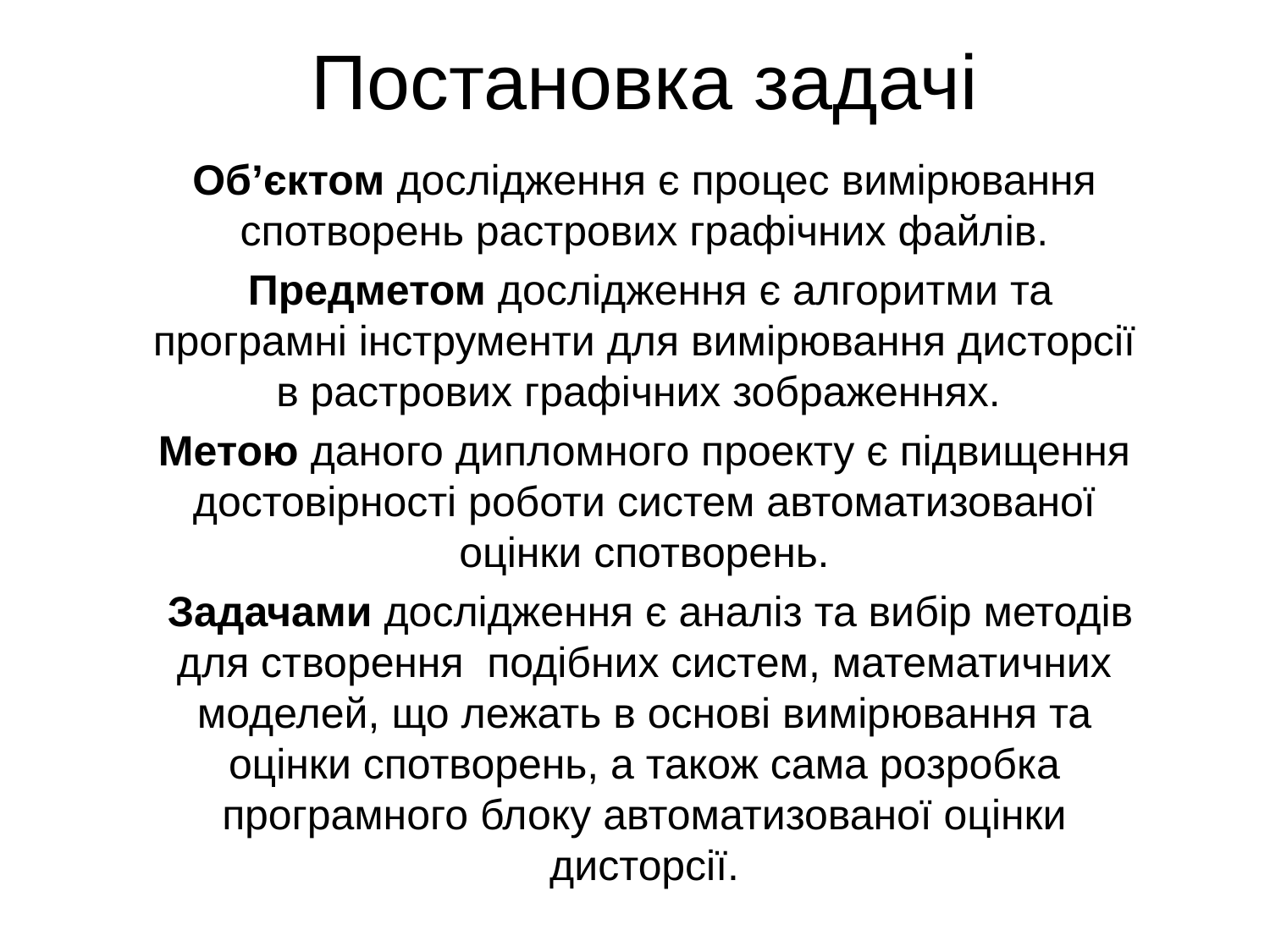

# Постановка задачі
Об’єктом дослідження є процес вимірювання спотворень растрових графічних файлів.
 Предметом дослідження є алгоритми та програмні інструменти для вимірювання дисторсії в растрових графічних зображеннях.
Метою даного дипломного проекту є підвищення достовірності роботи систем автоматизованої оцінки спотворень.
 Задачами дослідження є аналіз та вибір методів для створення  подібних систем, математичних моделей, що лежать в основі вимірювання та оцінки спотворень, а також сама розробка програмного блоку автоматизованої оцінки дисторсії.